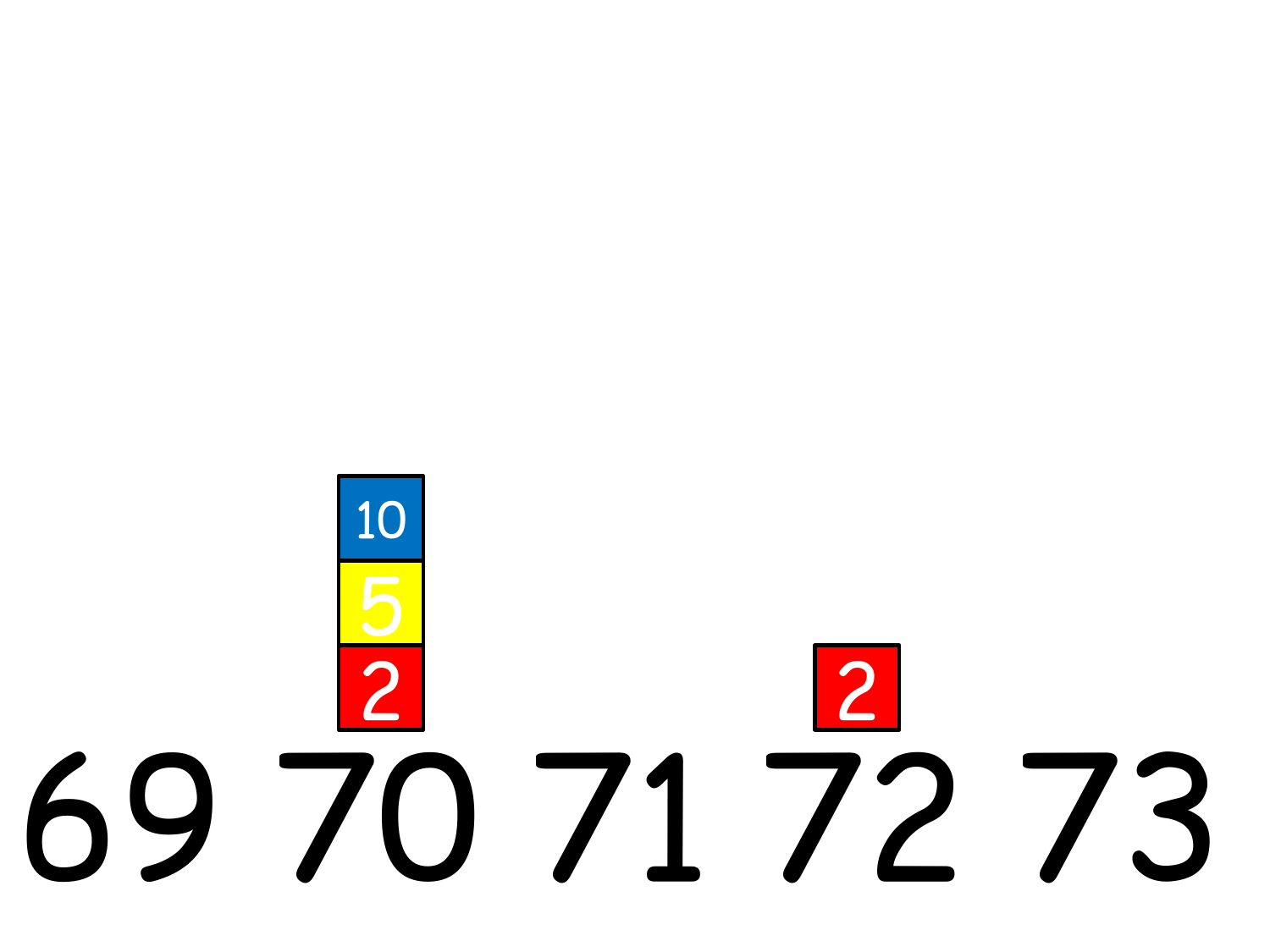

10
5
2
2
 69 70 71 72 73